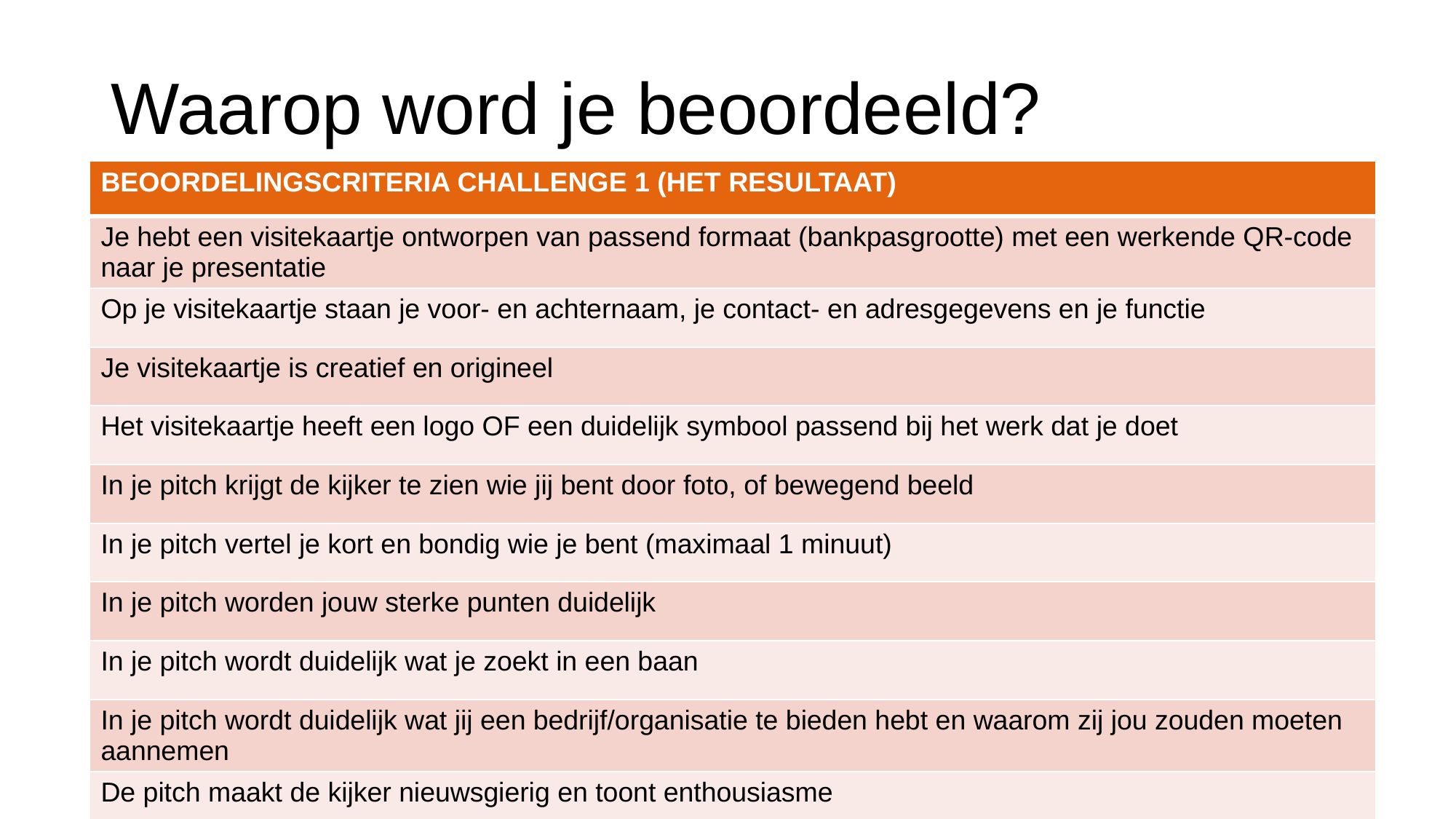

# Waarop word je beoordeeld?
| BEOORDELINGSCRITERIA CHALLENGE 1 (HET RESULTAAT) |
| --- |
| Je hebt een visitekaartje ontworpen van passend formaat (bankpasgrootte) met een werkende QR-code naar je presentatie |
| Op je visitekaartje staan je voor- en achternaam, je contact- en adresgegevens en je functie |
| Je visitekaartje is creatief en origineel |
| Het visitekaartje heeft een logo OF een duidelijk symbool passend bij het werk dat je doet |
| In je pitch krijgt de kijker te zien wie jij bent door foto, of bewegend beeld |
| In je pitch vertel je kort en bondig wie je bent (maximaal 1 minuut) |
| In je pitch worden jouw sterke punten duidelijk |
| In je pitch wordt duidelijk wat je zoekt in een baan |
| In je pitch wordt duidelijk wat jij een bedrijf/organisatie te bieden hebt en waarom zij jou zouden moeten aannemen |
| De pitch maakt de kijker nieuwsgierig en toont enthousiasme |